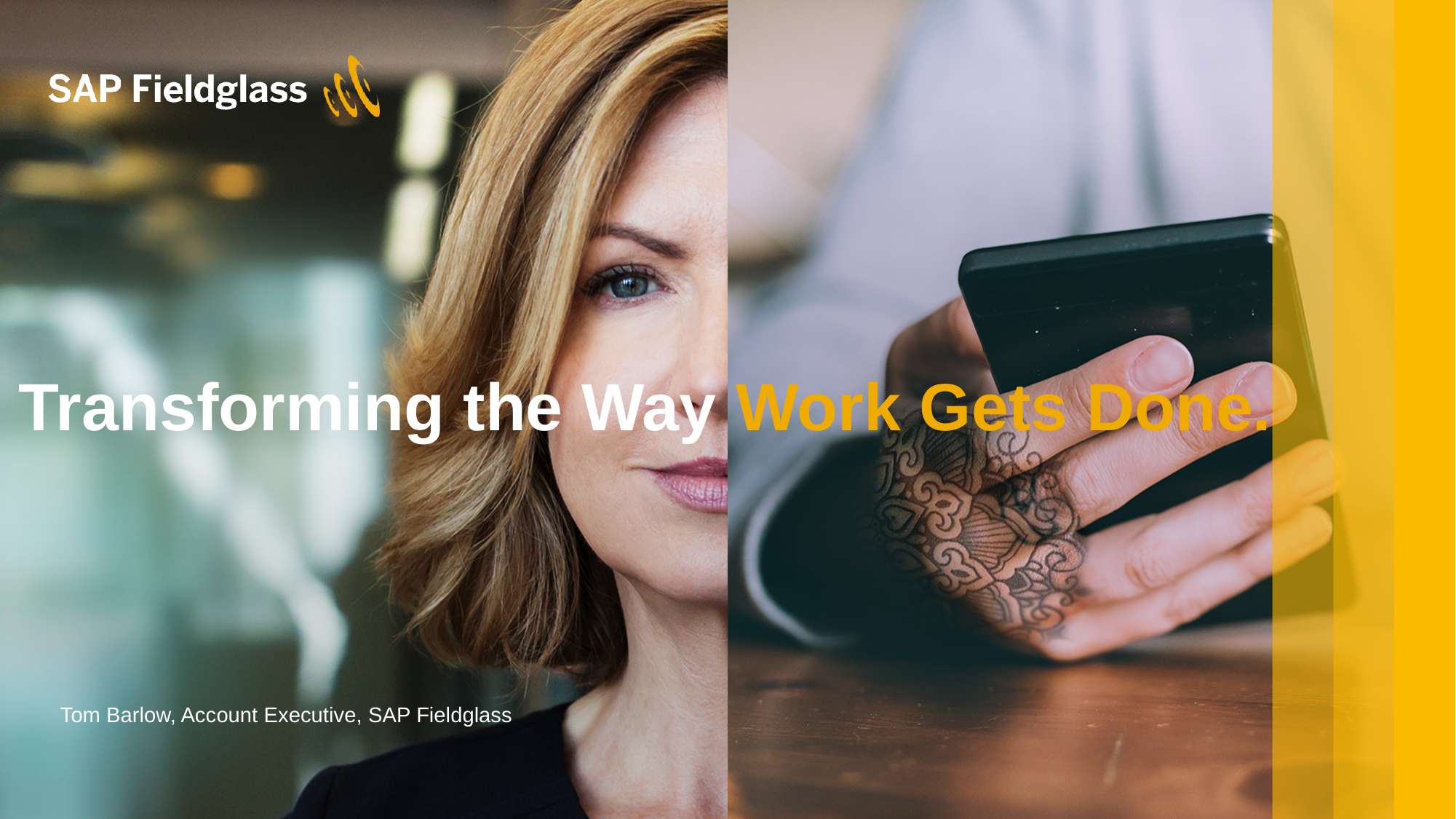

# Transforming the Way Work Gets Done.
Tom Barlow, Account Executive, SAP Fieldglass